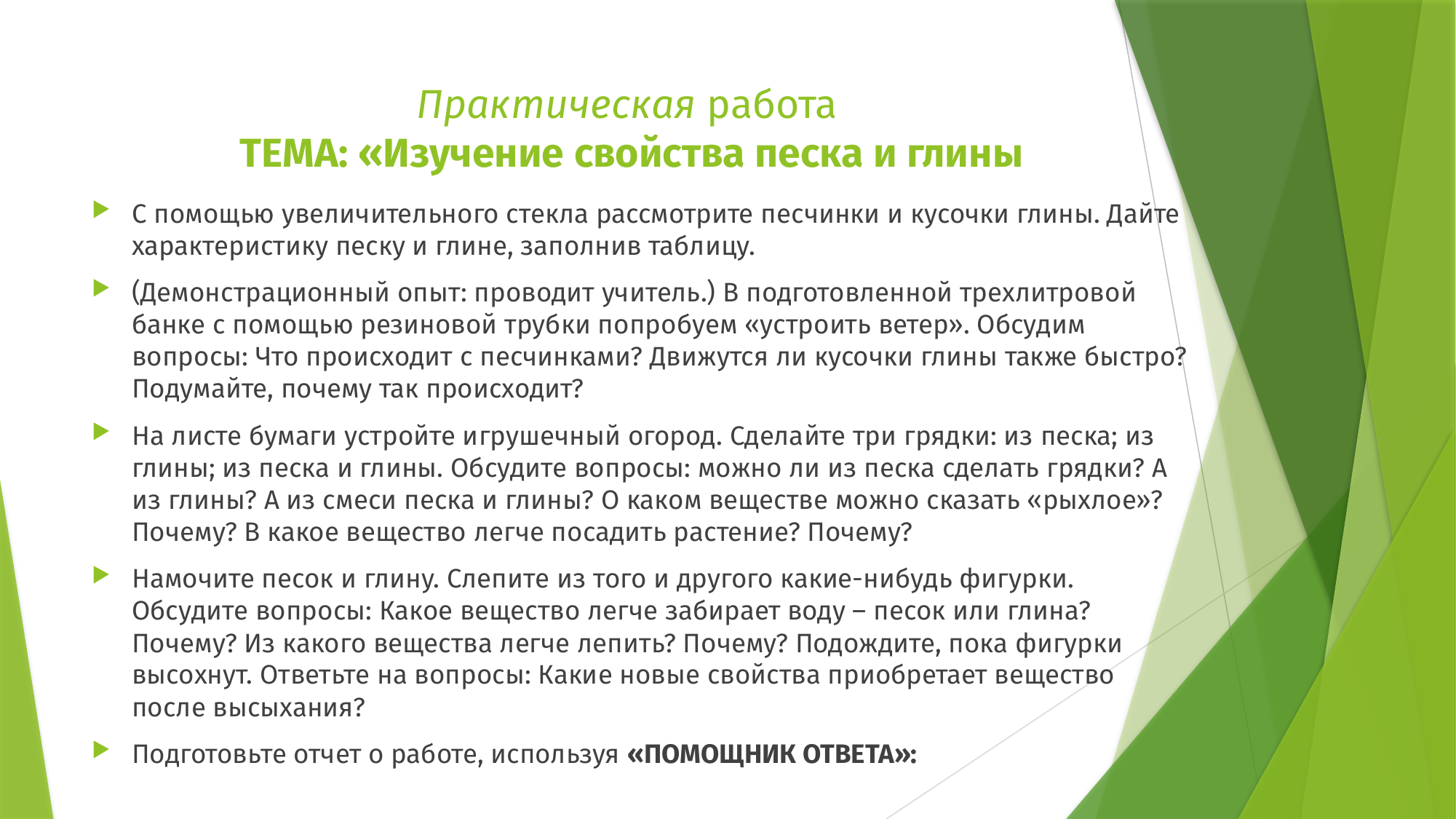

# Практическая работа ТЕМА: «Изучение свойства песка и глины
С помощью увеличительного стекла рассмотрите песчинки и кусочки глины. Дайте характеристику песку и глине, заполнив таблицу.
(Демонстрационный опыт: проводит учитель.) В подготовленной трехлитровой банке с помощью резиновой трубки попробуем «устроить ветер». Обсудим вопросы: Что происходит с песчинками? Движутся ли кусочки глины также быстро? Подумайте, почему так происходит?
На листе бумаги устройте игрушечный огород. Сделайте три грядки: из песка; из глины; из песка и глины. Обсудите вопросы: можно ли из песка сделать грядки? А из глины? А из смеси песка и глины? О каком веществе можно сказать «рыхлое»? Почему? В какое вещество легче посадить растение? Почему?
Намочите песок и глину. Слепите из того и другого какие-нибудь фигурки. Обсудите вопросы: Какое вещество легче забирает воду – песок или глина? Почему? Из какого вещества легче лепить? Почему? Подождите, пока фигурки высохнут. Ответьте на вопросы: Какие новые свойства приобретает вещество после высыхания?
Подготовьте отчет о работе, используя «ПОМОЩНИК ОТВЕТА»: